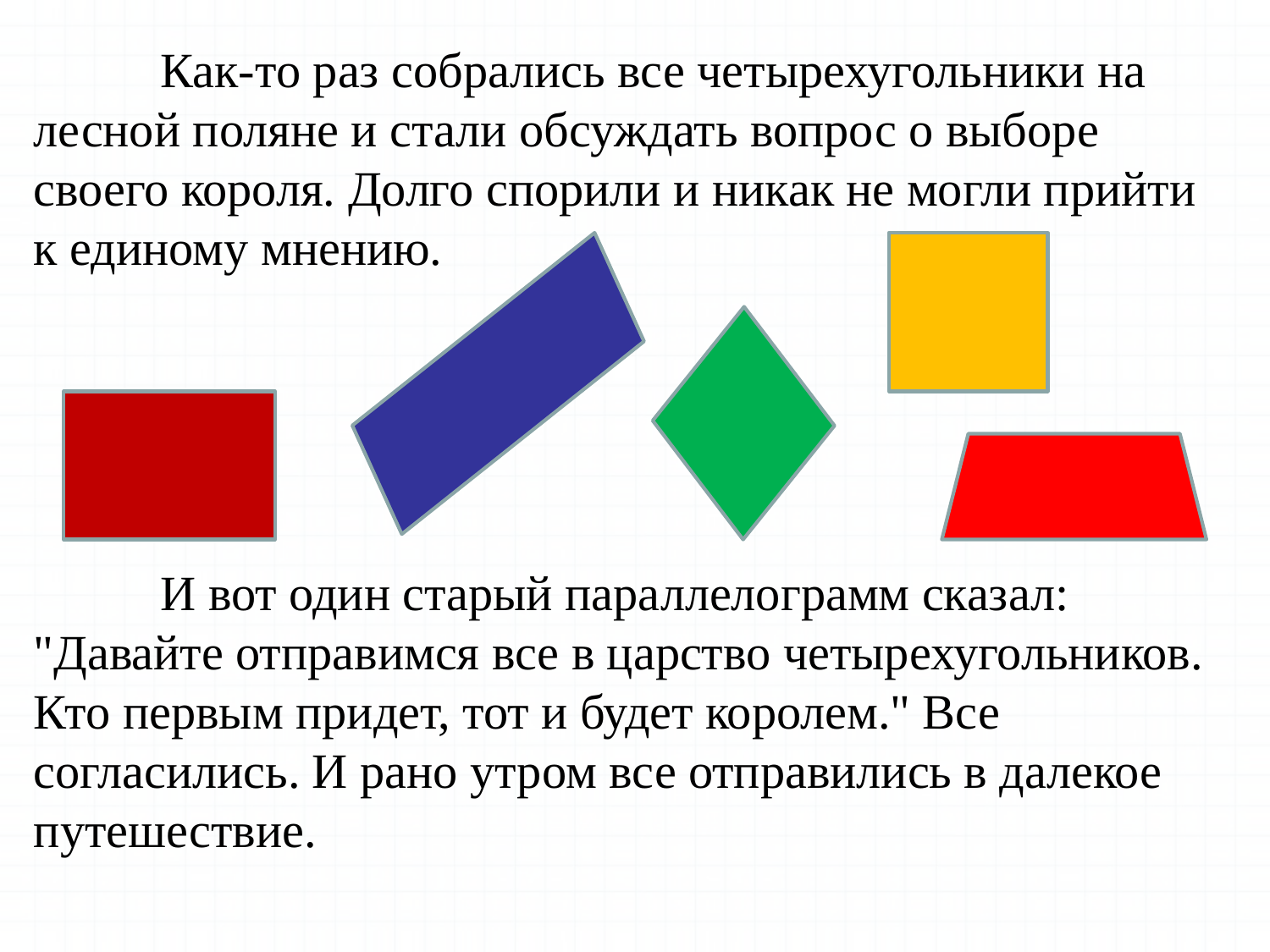

Как-то раз собрались все четырехугольники на лесной поляне и стали обсуждать вопрос о выборе своего короля. Долго спорили и никак не могли прийти к единому мнению.

	И вот один старый параллелограмм сказал: "Давайте отправимся все в царство четырехугольников. Кто первым придет, тот и будет королем." Все согласились. И рано утром все отправились в далекое путешествие.